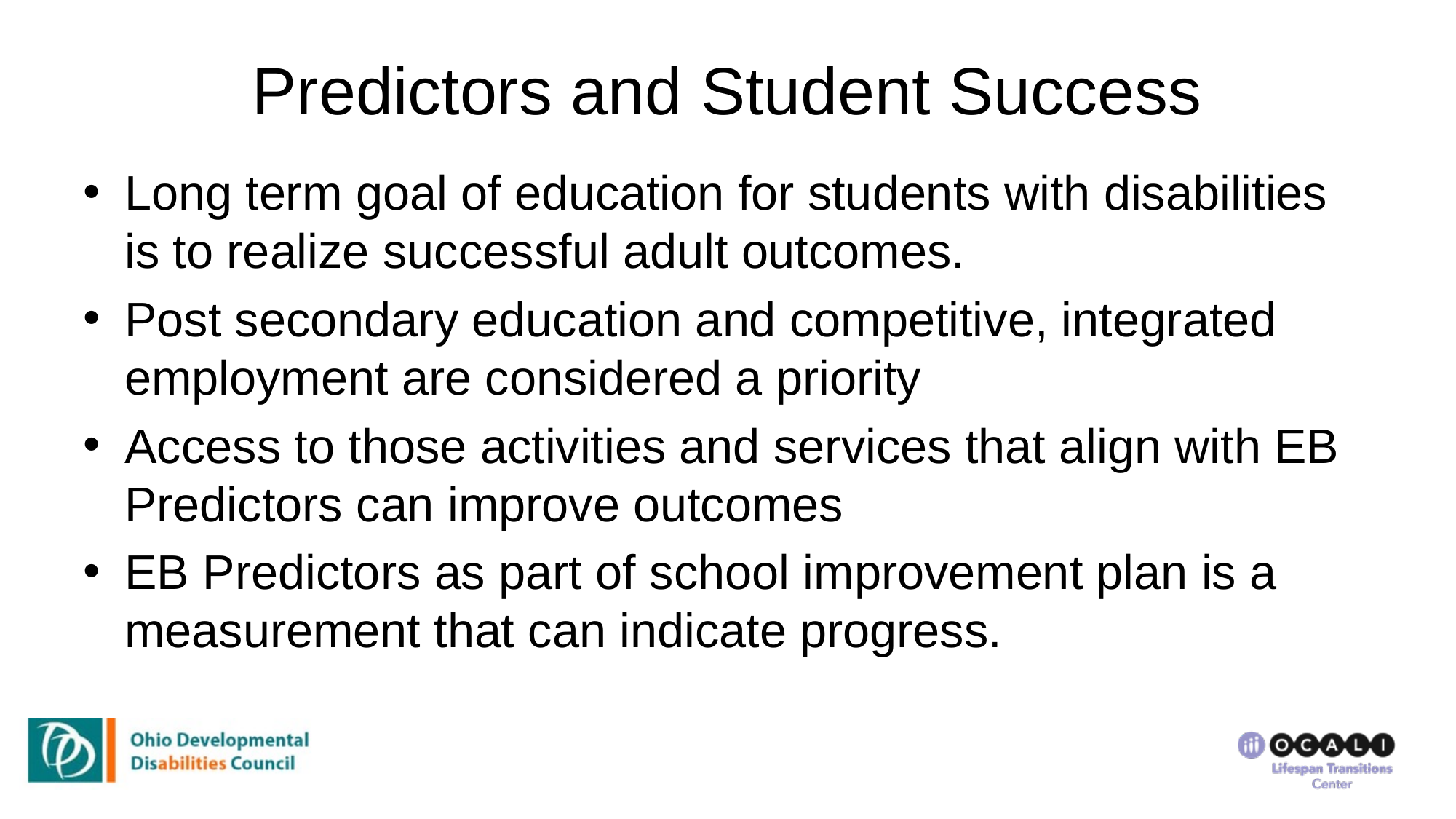

# Predictors and Student Success
Long term goal of education for students with disabilities is to realize successful adult outcomes.
Post secondary education and competitive, integrated employment are considered a priority
Access to those activities and services that align with EB Predictors can improve outcomes
EB Predictors as part of school improvement plan is a measurement that can indicate progress.